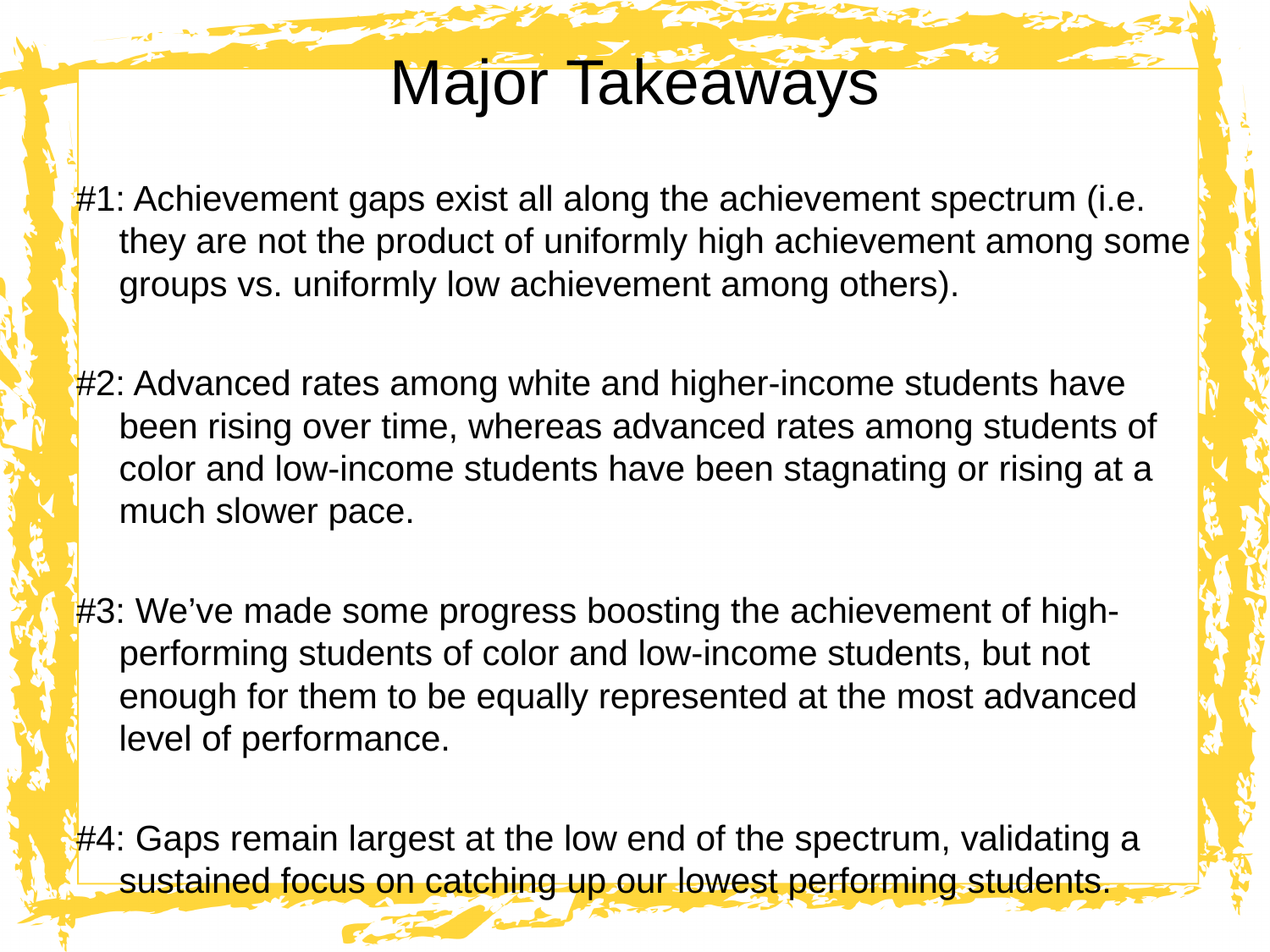

# Major Takeaways
#1: Achievement gaps exist all along the achievement spectrum (i.e. they are not the product of uniformly high achievement among some groups vs. uniformly low achievement among others).

#2: Advanced rates among white and higher-income students have been rising over time, whereas advanced rates among students of color and low-income students have been stagnating or rising at a much slower pace.

#3: We’ve made some progress boosting the achievement of high-performing students of color and low-income students, but not enough for them to be equally represented at the most advanced level of performance.

#4: Gaps remain largest at the low end of the spectrum, validating a sustained focus on catching up our lowest performing students.